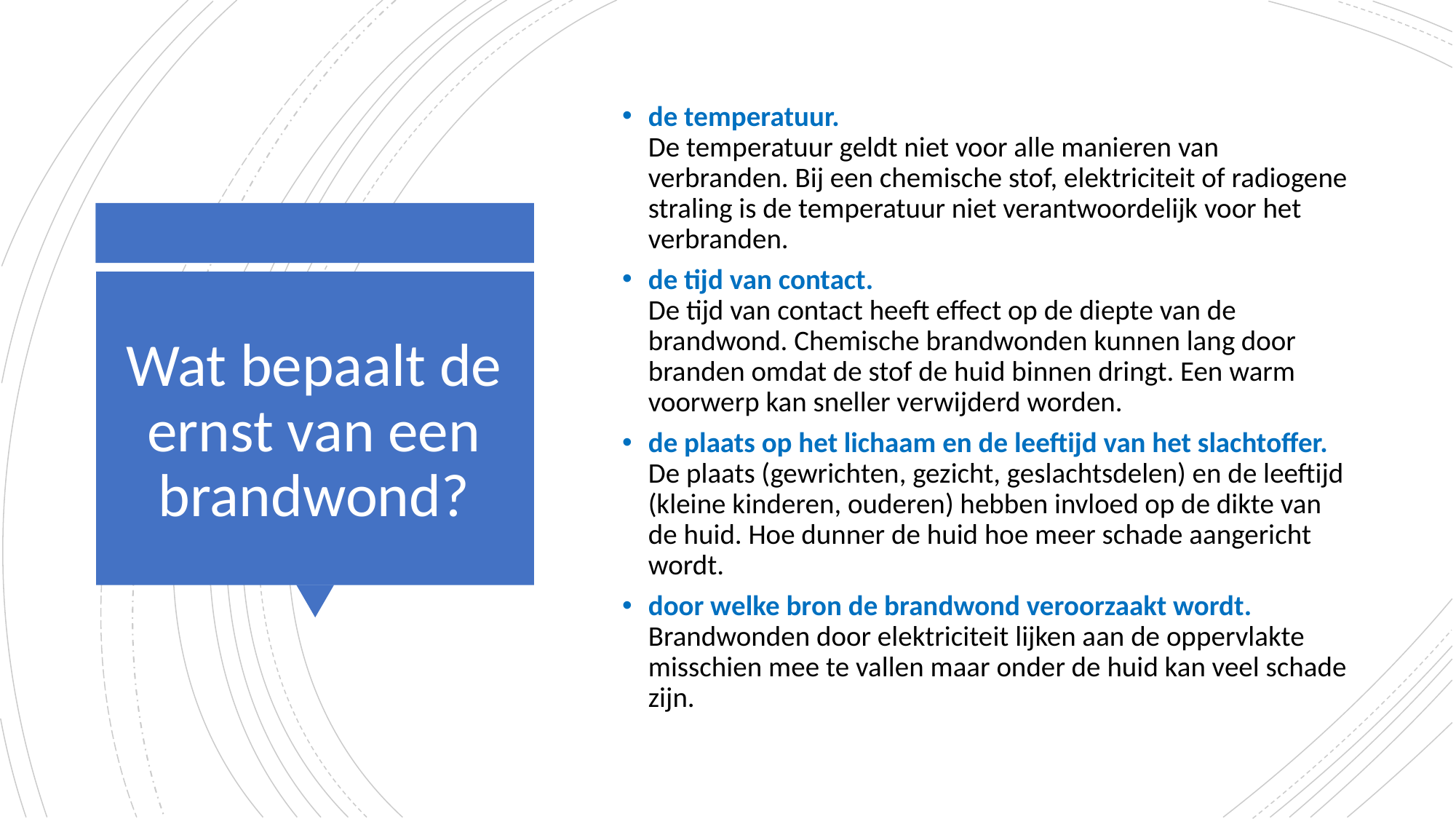

de temperatuur. 
De temperatuur geldt niet voor alle manieren van verbranden. Bij een chemische stof, elektriciteit of radiogene straling is de temperatuur niet verantwoordelijk voor het verbranden.
de tijd van contact. 
De tijd van contact heeft effect op de diepte van de brandwond. Chemische brandwonden kunnen lang door branden omdat de stof de huid binnen dringt. Een warm voorwerp kan sneller verwijderd worden.
de plaats op het lichaam en de leeftijd van het slachtoffer. 
De plaats (gewrichten, gezicht, geslachtsdelen) en de leeftijd (kleine kinderen, ouderen) hebben invloed op de dikte van de huid. Hoe dunner de huid hoe meer schade aangericht wordt.
door welke bron de brandwond veroorzaakt wordt. 
Brandwonden door elektriciteit lijken aan de oppervlakte misschien mee te vallen maar onder de huid kan veel schade zijn.

# Wat bepaalt de ernst van een brandwond?